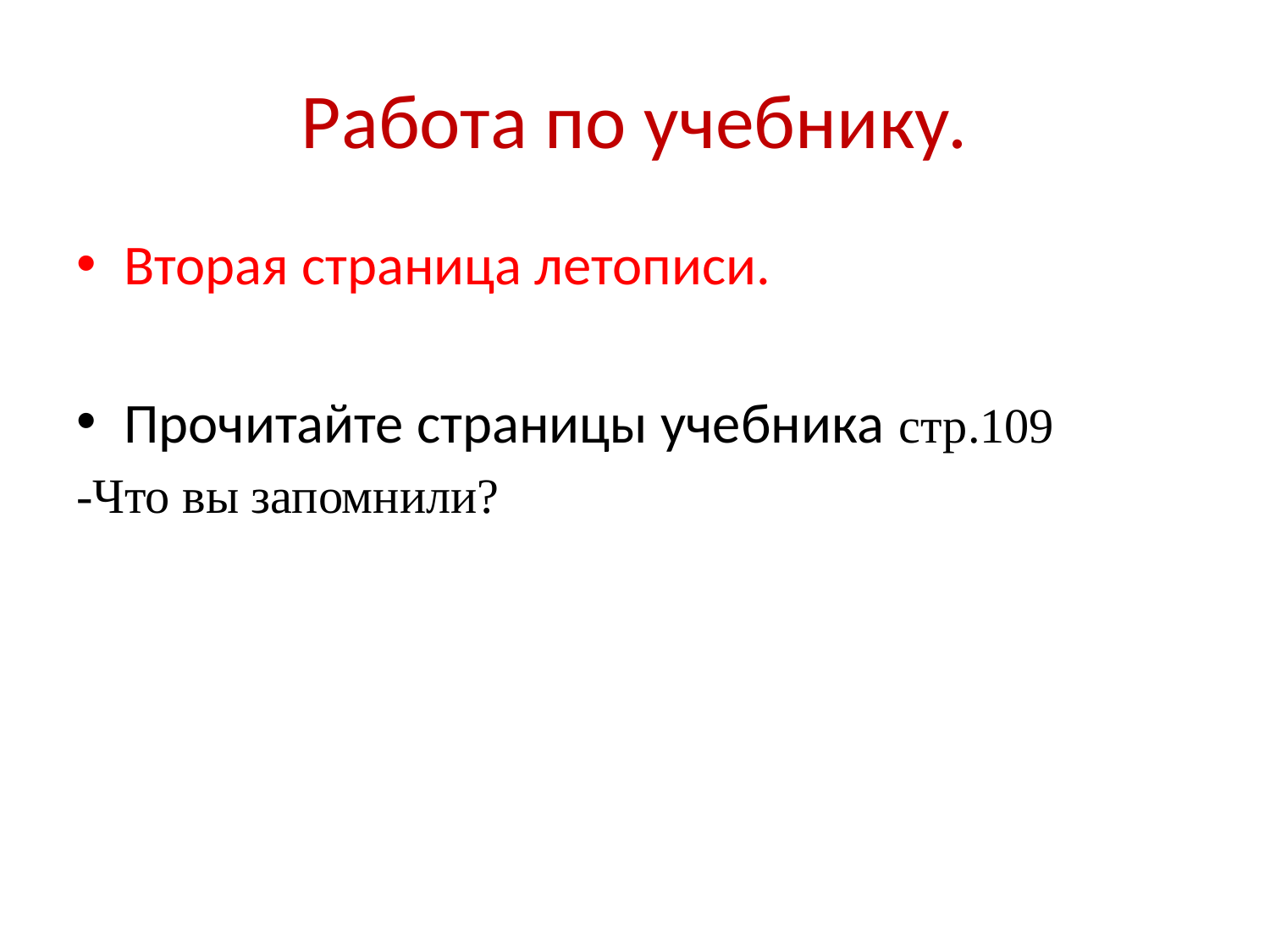

# Работа по учебнику.
Вторая страница летописи.

Прочитайте страницы учебника стр.109
-Что вы запомнили?